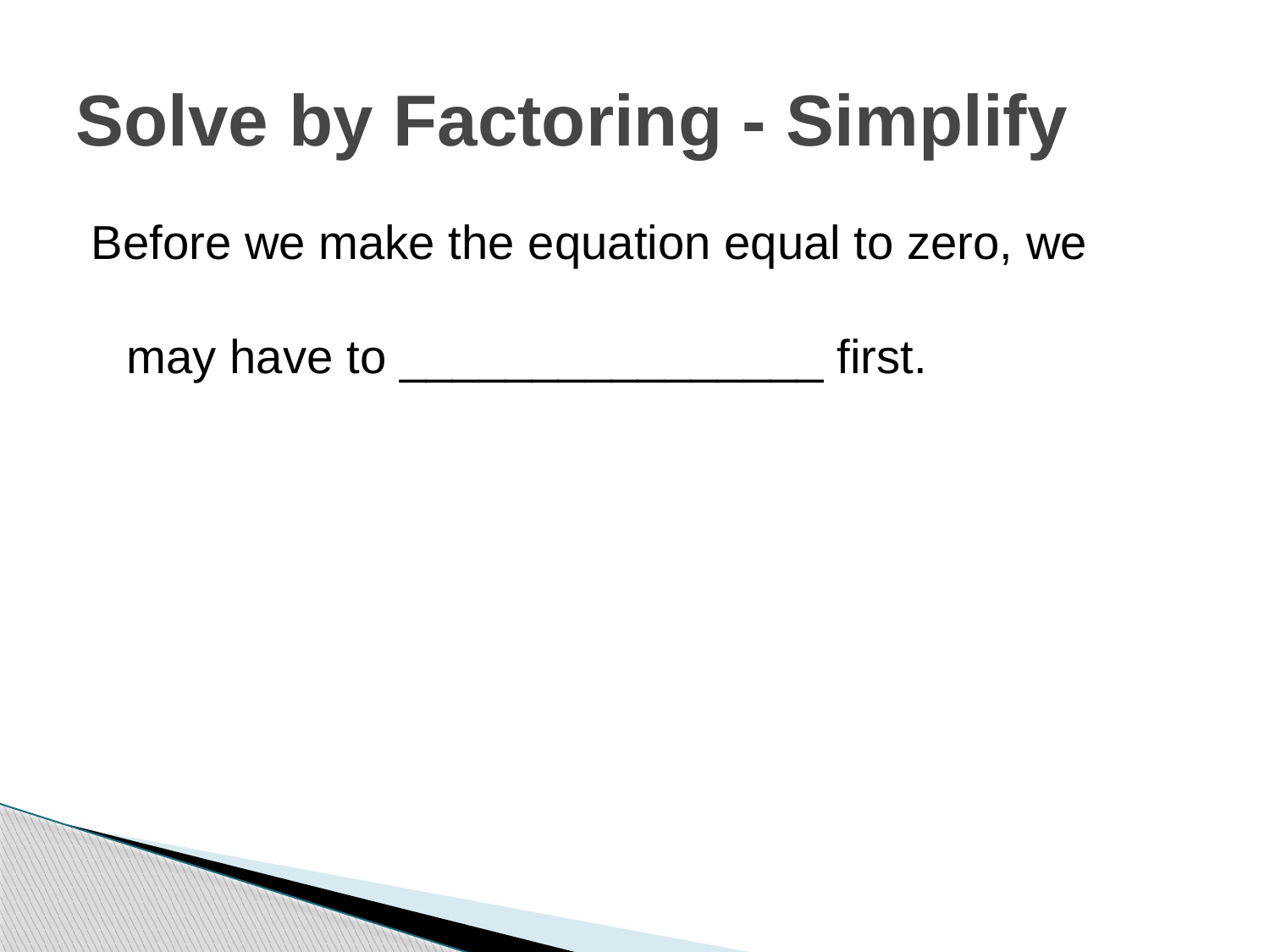

# Solve by Factoring - Simplify
Before we make the equation equal to zero, we
may have to ________________ first.